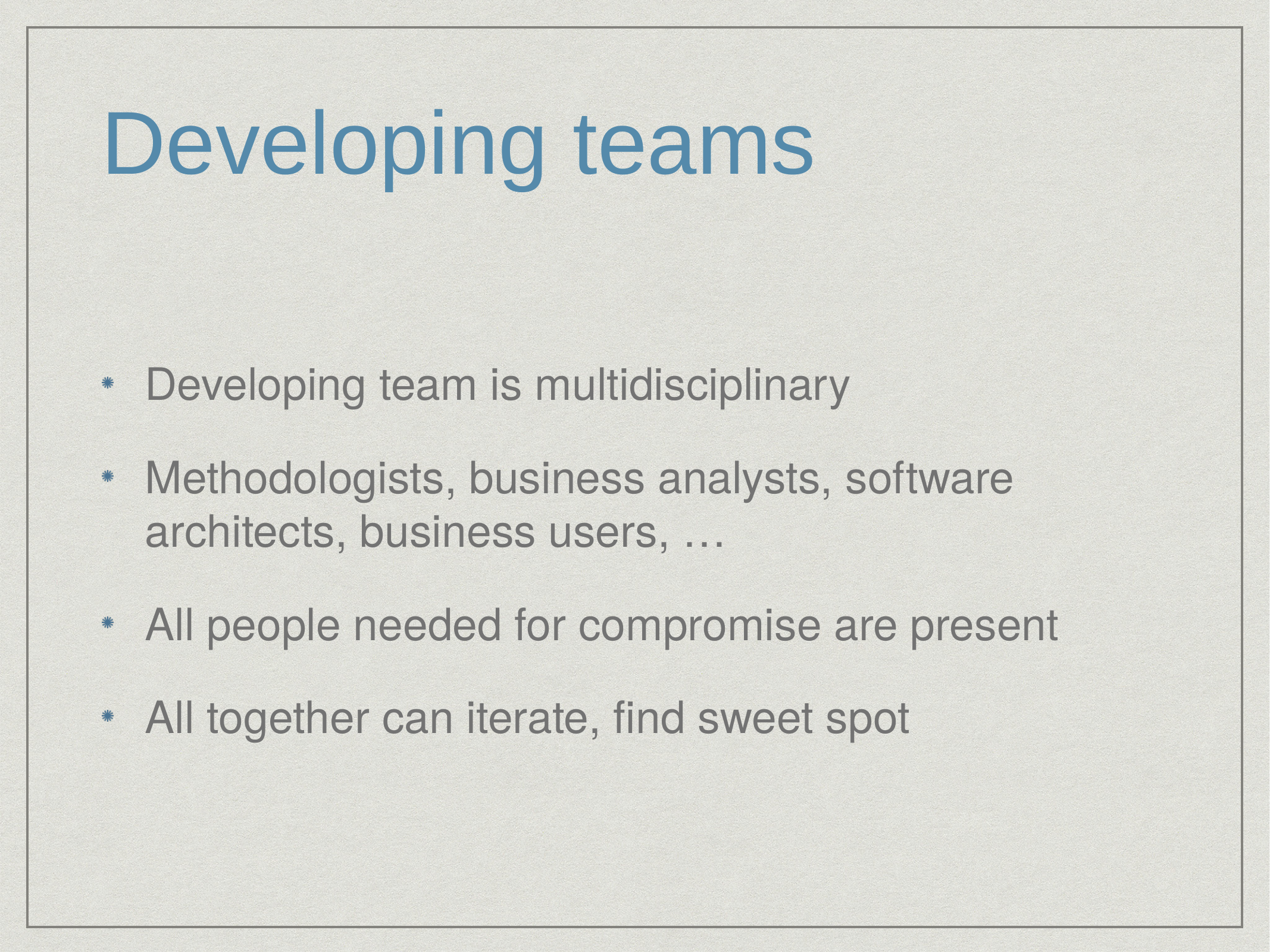

# Developing teams
Developing team is multidisciplinary
Methodologists, business analysts, software architects, business users, …
All people needed for compromise are present
All together can iterate, find sweet spot